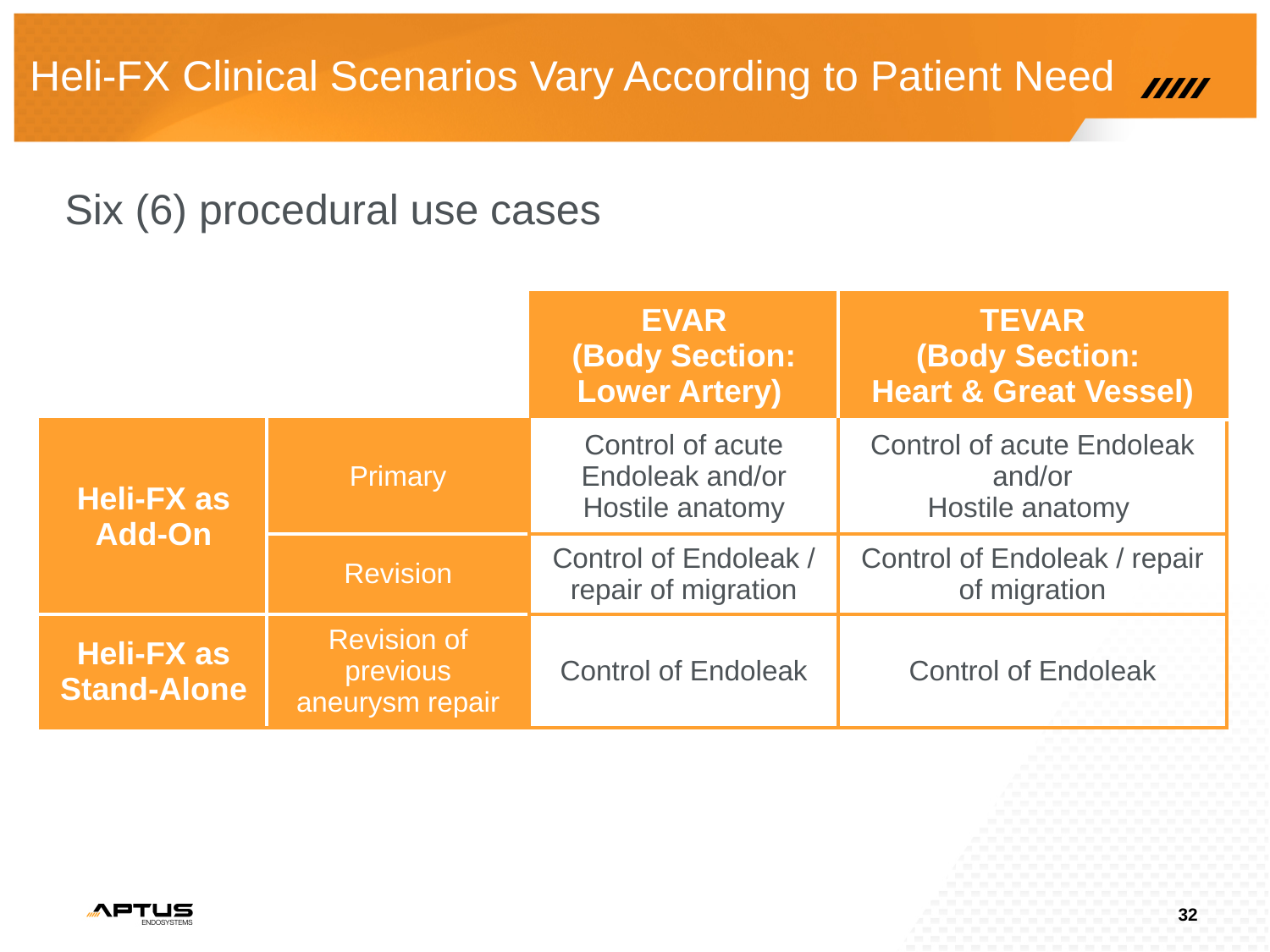

# Heli-FX Clinical Scenarios Vary According to Patient Need
Six (6) procedural use cases
|  |  | EVAR (Body Section: Lower Artery) | TEVAR (Body Section: Heart & Great Vessel) |
| --- | --- | --- | --- |
| Heli-FX as Add-On | Primary | Control of acute Endoleak and/or Hostile anatomy | Control of acute Endoleak and/or Hostile anatomy |
|  | Revision | Control of Endoleak / repair of migration | Control of Endoleak / repair of migration |
| Heli-FX as Stand-Alone | Revision of previous aneurysm repair | Control of Endoleak | Control of Endoleak |
32